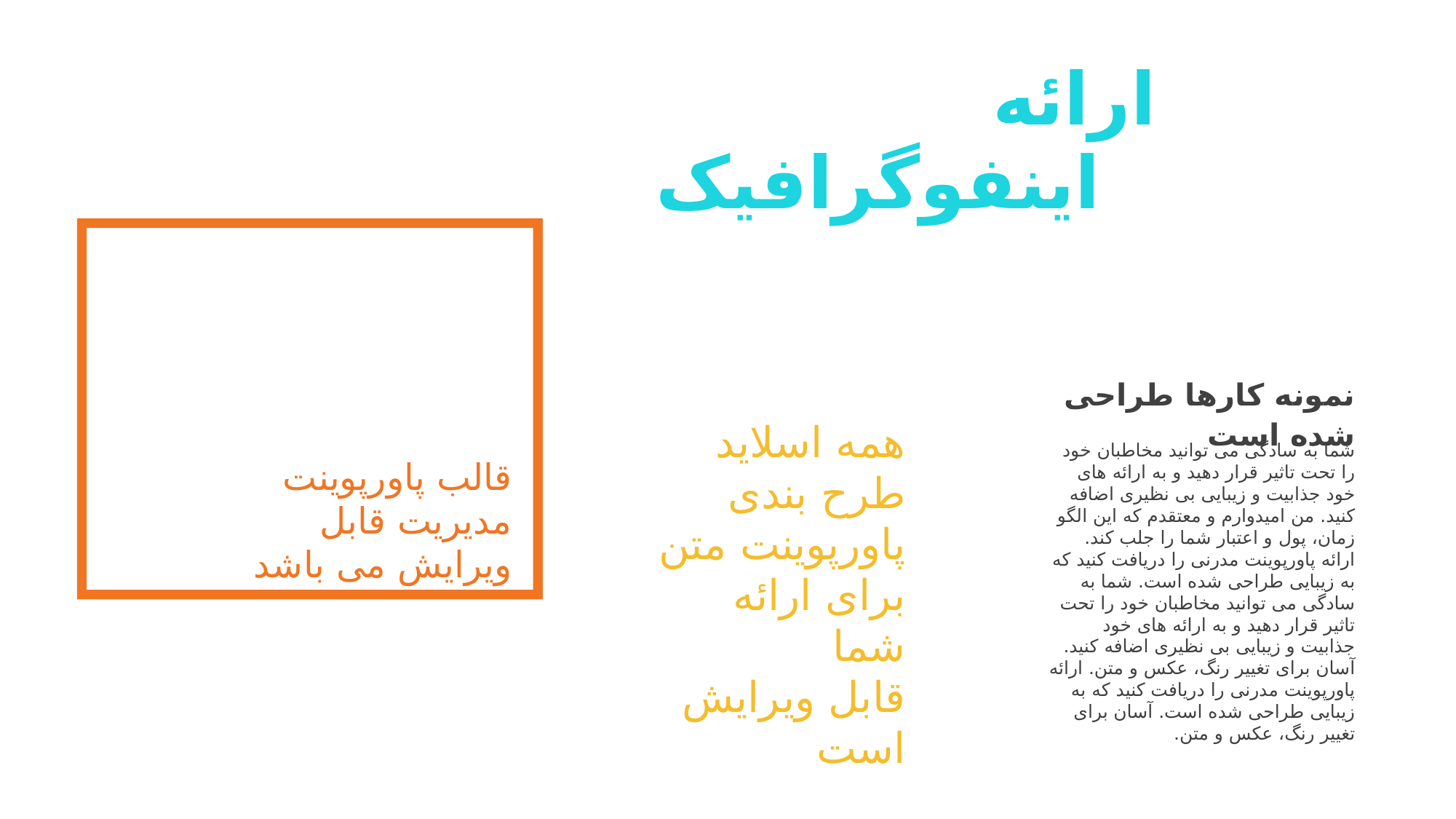

ارائه
اینفوگرافیک

نمونه کارها طراحی شده است
شما به سادگی می توانید مخاطبان خود را تحت تاثیر قرار دهید و به ارائه های خود جذابیت و زیبایی بی نظیری اضافه کنید. من امیدوارم و معتقدم که این الگو زمان، پول و اعتبار شما را جلب کند. ارائه پاورپوینت مدرنی را دریافت کنید که به زیبایی طراحی شده است. شما به سادگی می توانید مخاطبان خود را تحت تاثیر قرار دهید و به ارائه های خود جذابیت و زیبایی بی نظیری اضافه کنید. آسان برای تغییر رنگ، عکس و متن. ارائه پاورپوینت مدرنی را دریافت کنید که به زیبایی طراحی شده است. آسان برای تغییر رنگ، عکس و متن.
همه اسلاید
طرح بندی
پاورپوینت متن
برای ارائه شما
قابل ویرایش است
قالب پاورپوینت مدیریت قابل ویرایش می باشد